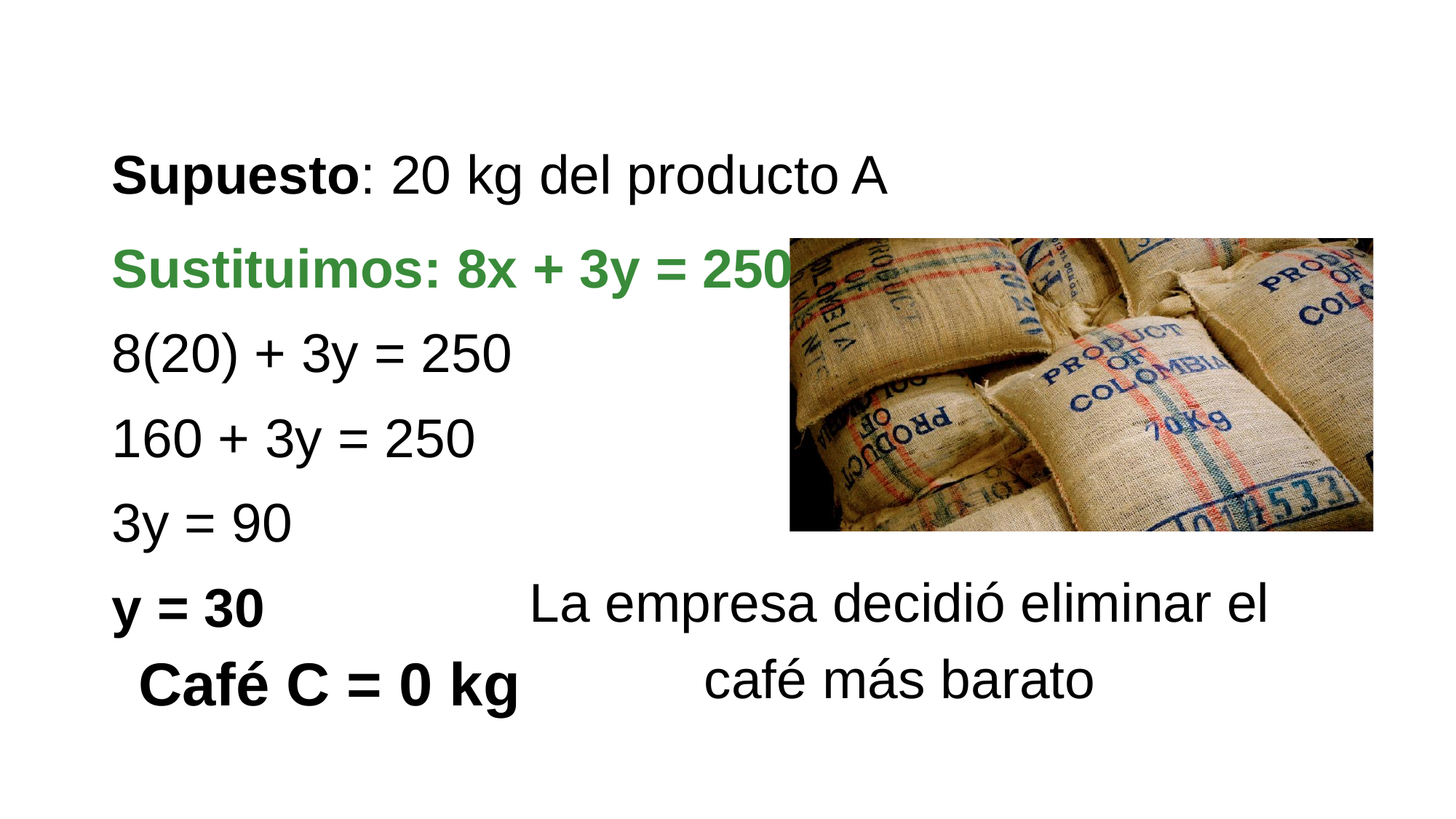

Supuesto: 20 kg del producto A
Sustituimos: 8x + 3y = 250
8(20) + 3y = 250
160 + 3y = 250
3y = 90
y = 30

La empresa decidió eliminar el café más barato
Café C = 0 kg